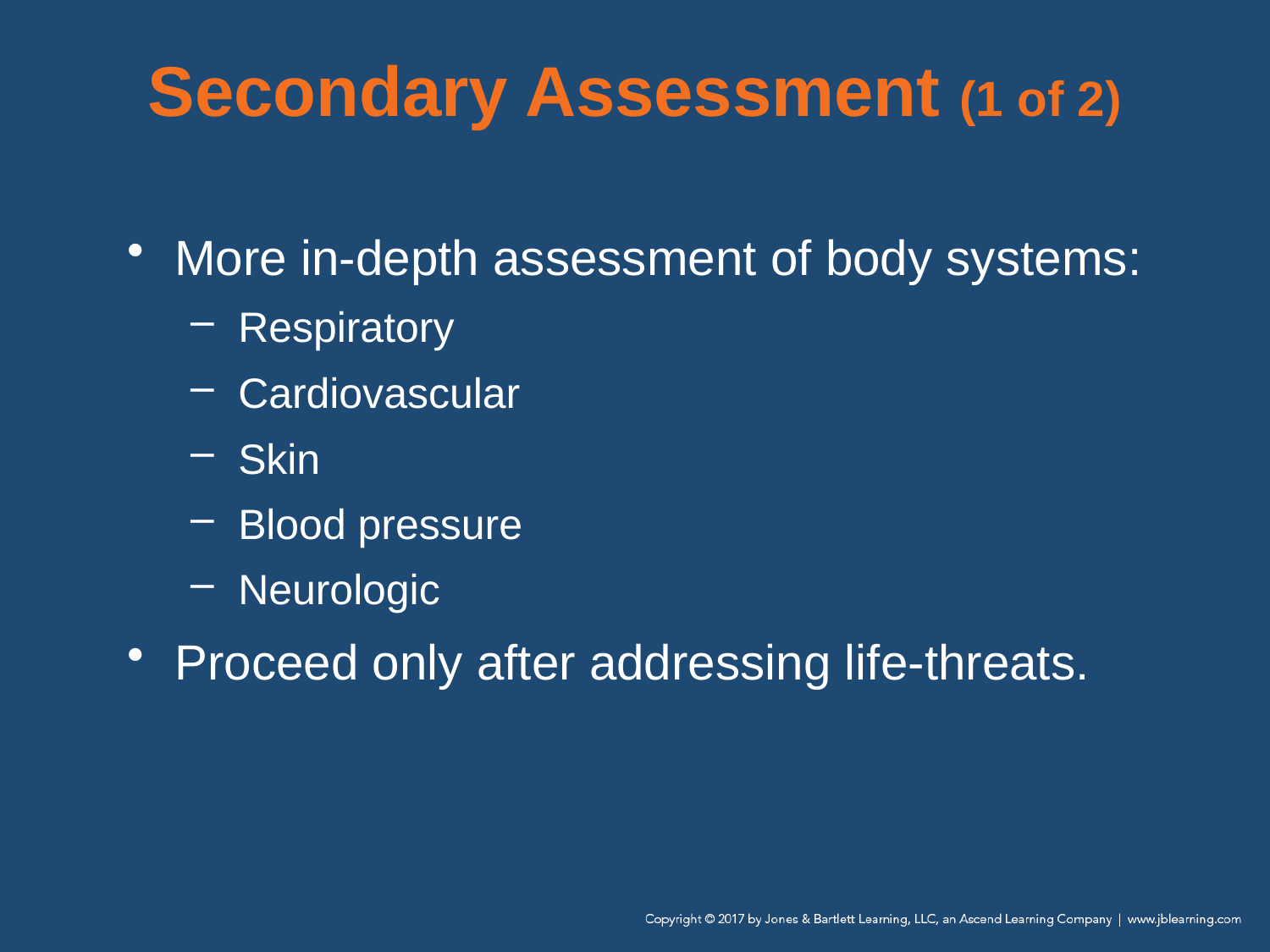

# Secondary Assessment (1 of 2)
More in-depth assessment of body systems:
Respiratory
Cardiovascular
Skin
Blood pressure
Neurologic
Proceed only after addressing life-threats.